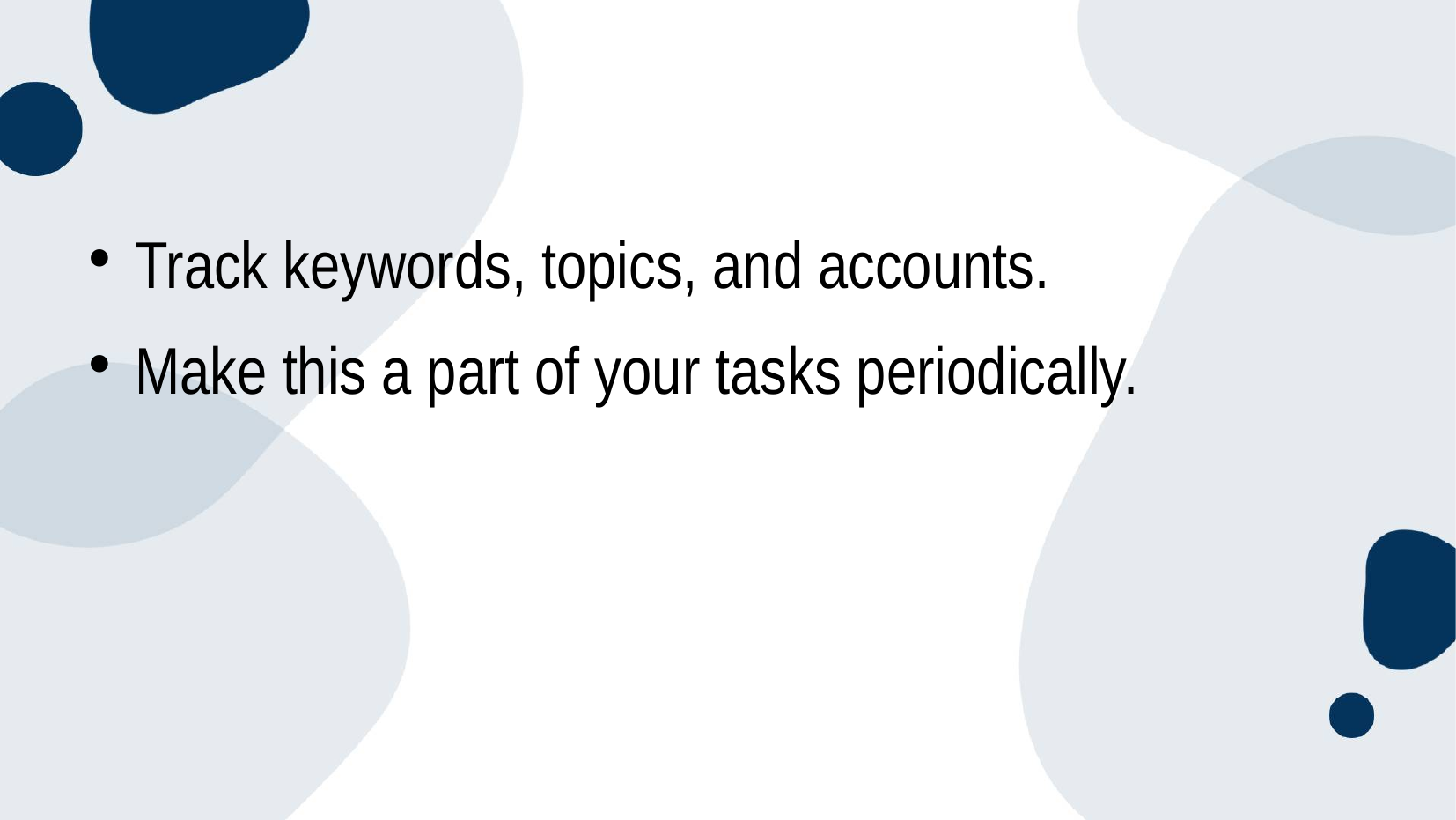

Track keywords, topics, and accounts.
Make this a part of your tasks periodically.